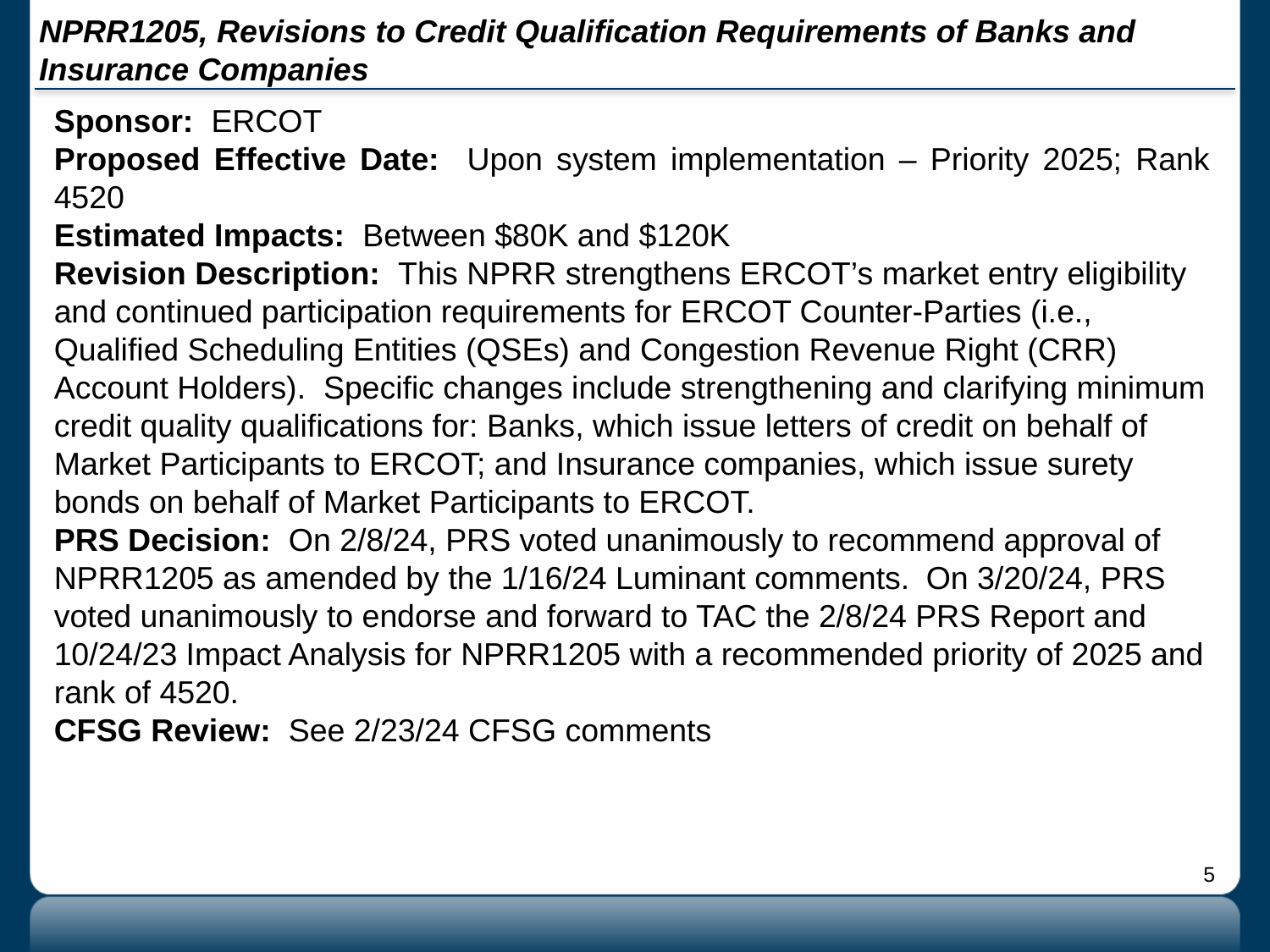

# NPRR1205, Revisions to Credit Qualification Requirements of Banks and Insurance Companies
Sponsor:  ERCOT
Proposed Effective Date:  Upon system implementation – Priority 2025; Rank 4520
Estimated Impacts:  Between $80K and $120K
Revision Description:  This NPRR strengthens ERCOT’s market entry eligibility and continued participation requirements for ERCOT Counter-Parties (i.e., Qualified Scheduling Entities (QSEs) and Congestion Revenue Right (CRR) Account Holders).  Specific changes include strengthening and clarifying minimum credit quality qualifications for: Banks, which issue letters of credit on behalf of Market Participants to ERCOT; and Insurance companies, which issue surety bonds on behalf of Market Participants to ERCOT.
PRS Decision:  On 2/8/24, PRS voted unanimously to recommend approval of NPRR1205 as amended by the 1/16/24 Luminant comments.  On 3/20/24, PRS voted unanimously to endorse and forward to TAC the 2/8/24 PRS Report and 10/24/23 Impact Analysis for NPRR1205 with a recommended priority of 2025 and rank of 4520.
CFSG Review:  See 2/23/24 CFSG comments